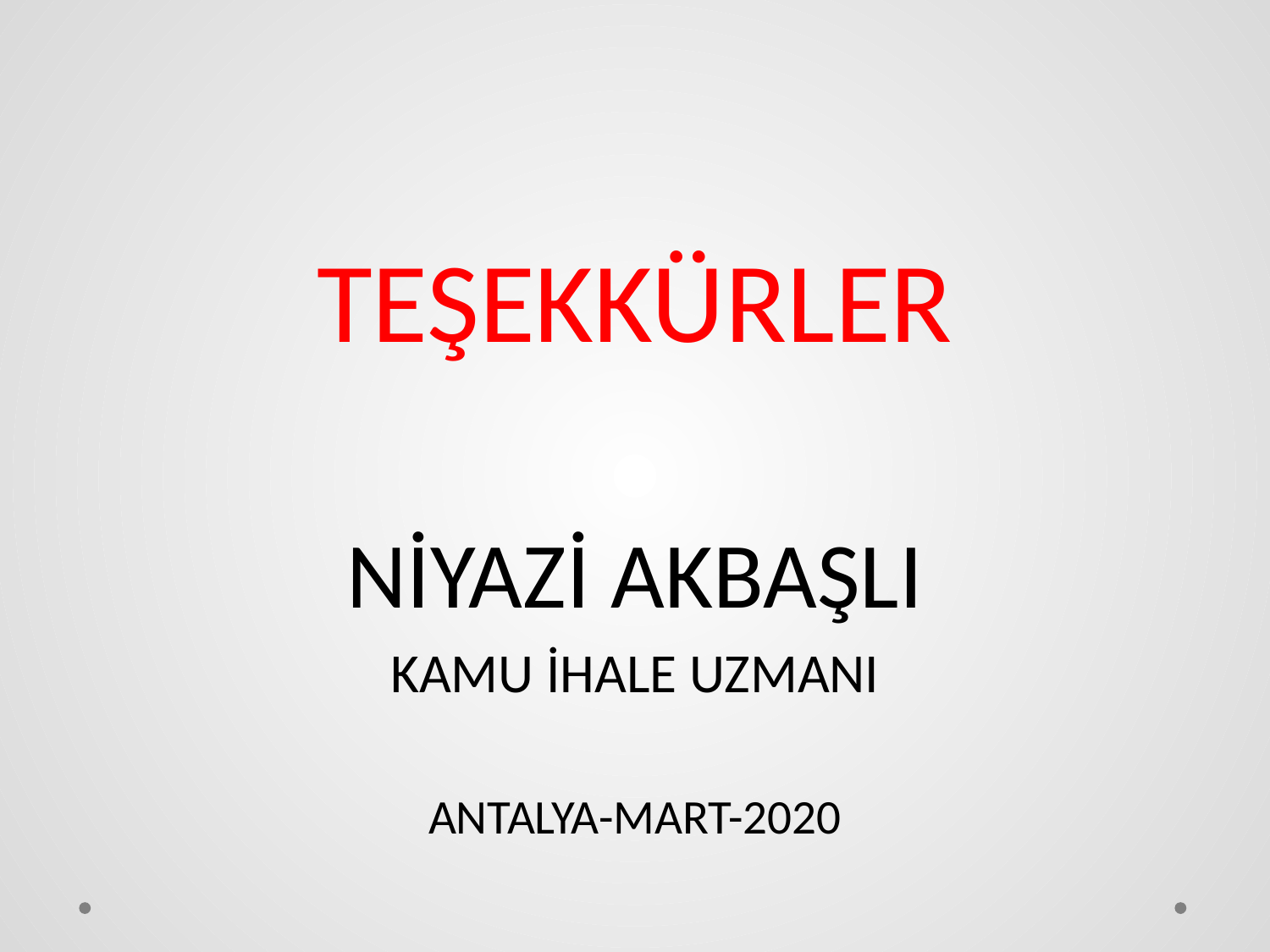

#
TEŞEKKÜRLER

NİYAZİ AKBAŞLI
KAMU İHALE UZMANI

ANTALYA-MART-2020